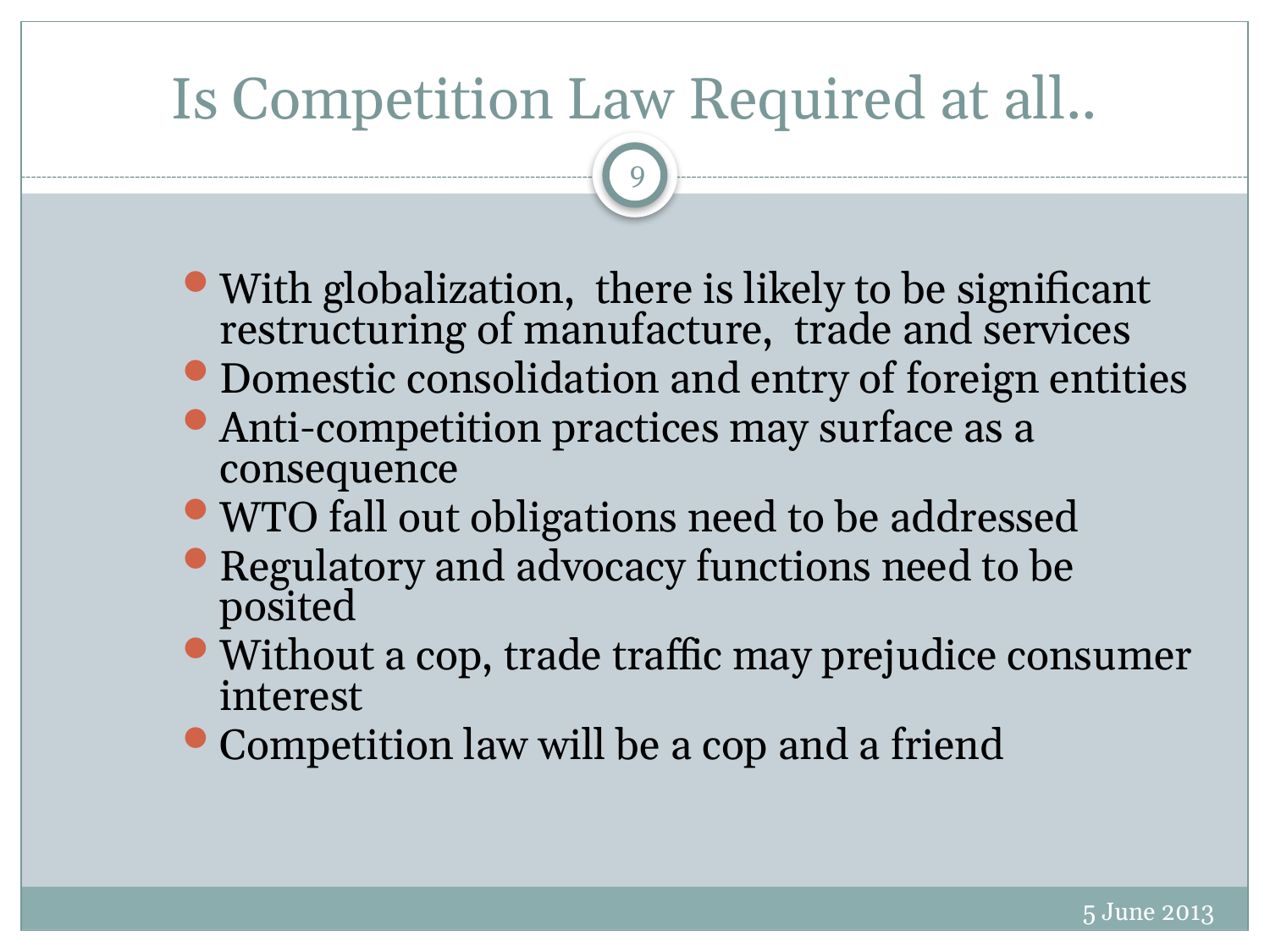

# Is Competition Law Required at all..
9
With globalization,  there is likely to be significant restructuring of manufacture,  trade and services
Domestic consolidation and entry of foreign entities
Anti-competition practices may surface as a consequence
WTO fall out obligations need to be addressed
Regulatory and advocacy functions need to be posited
Without a cop, trade traffic may prejudice consumer interest
Competition law will be a cop and a friend

5 June 2013